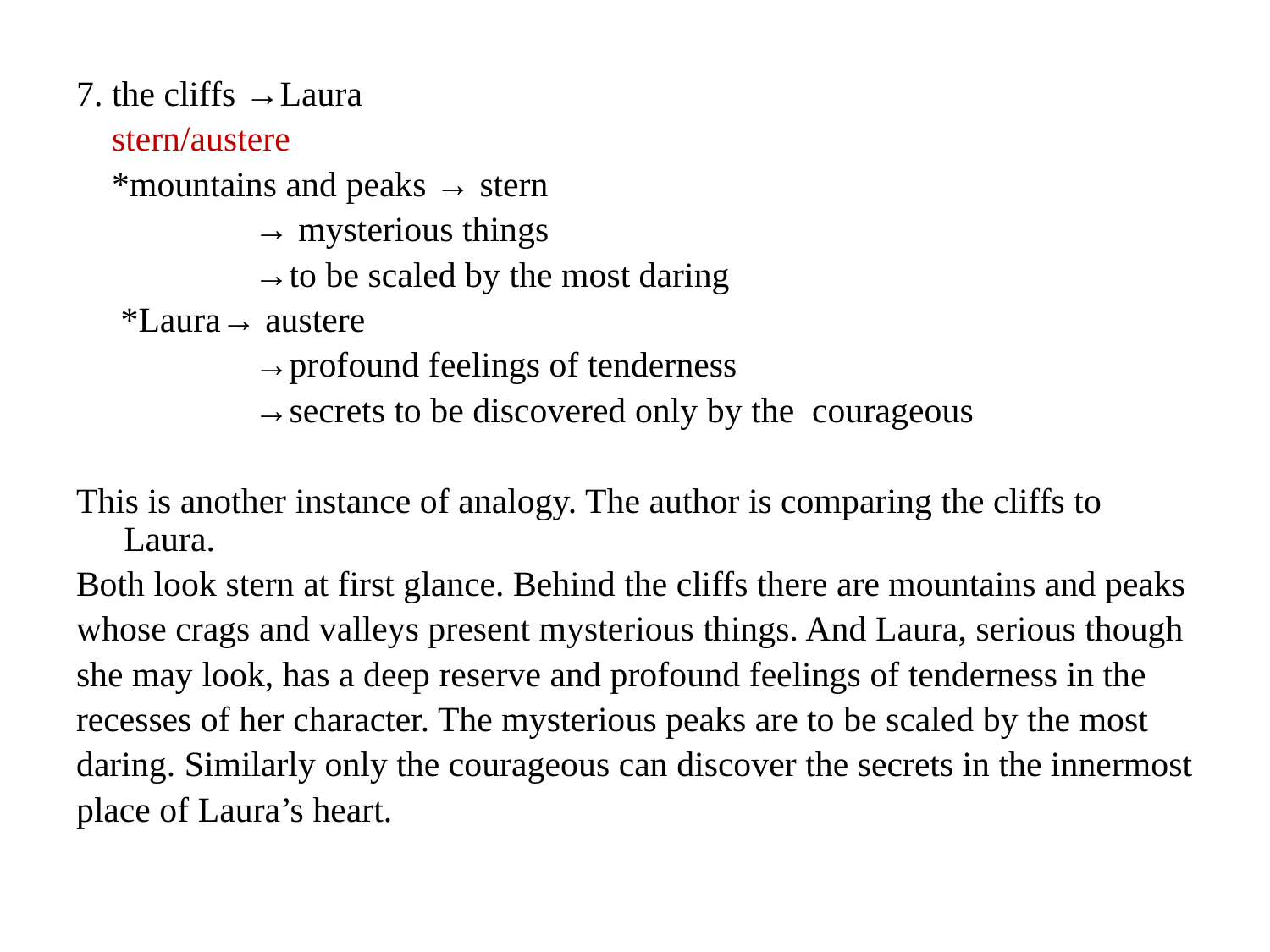

7. the cliffs →Laura
    stern/austere
    *mountains and peaks → stern
                    → mysterious things
                    →to be scaled by the most daring
     *Laura→ austere
                    →profound feelings of tenderness
                    →secrets to be discovered only by the  courageous

This is another instance of analogy. The author is comparing the cliffs to Laura.
Both look stern at first glance. Behind the cliffs there are mountains and peaks
whose crags and valleys present mysterious things. And Laura, serious though
she may look, has a deep reserve and profound feelings of tenderness in the
recesses of her character. The mysterious peaks are to be scaled by the most
daring. Similarly only the courageous can discover the secrets in the innermost
place of Laura’s heart.